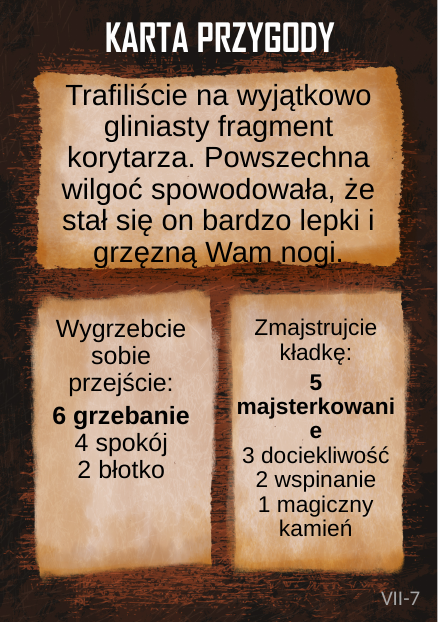

# Trafiliście na wyjątkowo gliniasty fragment korytarza. Powszechna wilgoć spowodowała, że stał się on bardzo lepki i grzęzną Wam nogi.
Wygrzebcie sobie przejście:
6 grzebanie
4 spokój
2 błotko
Zmajstrujcie kładkę:
5 majsterkowanie
3 dociekliwość
2 wspinanie
1 magiczny kamień
VII-7